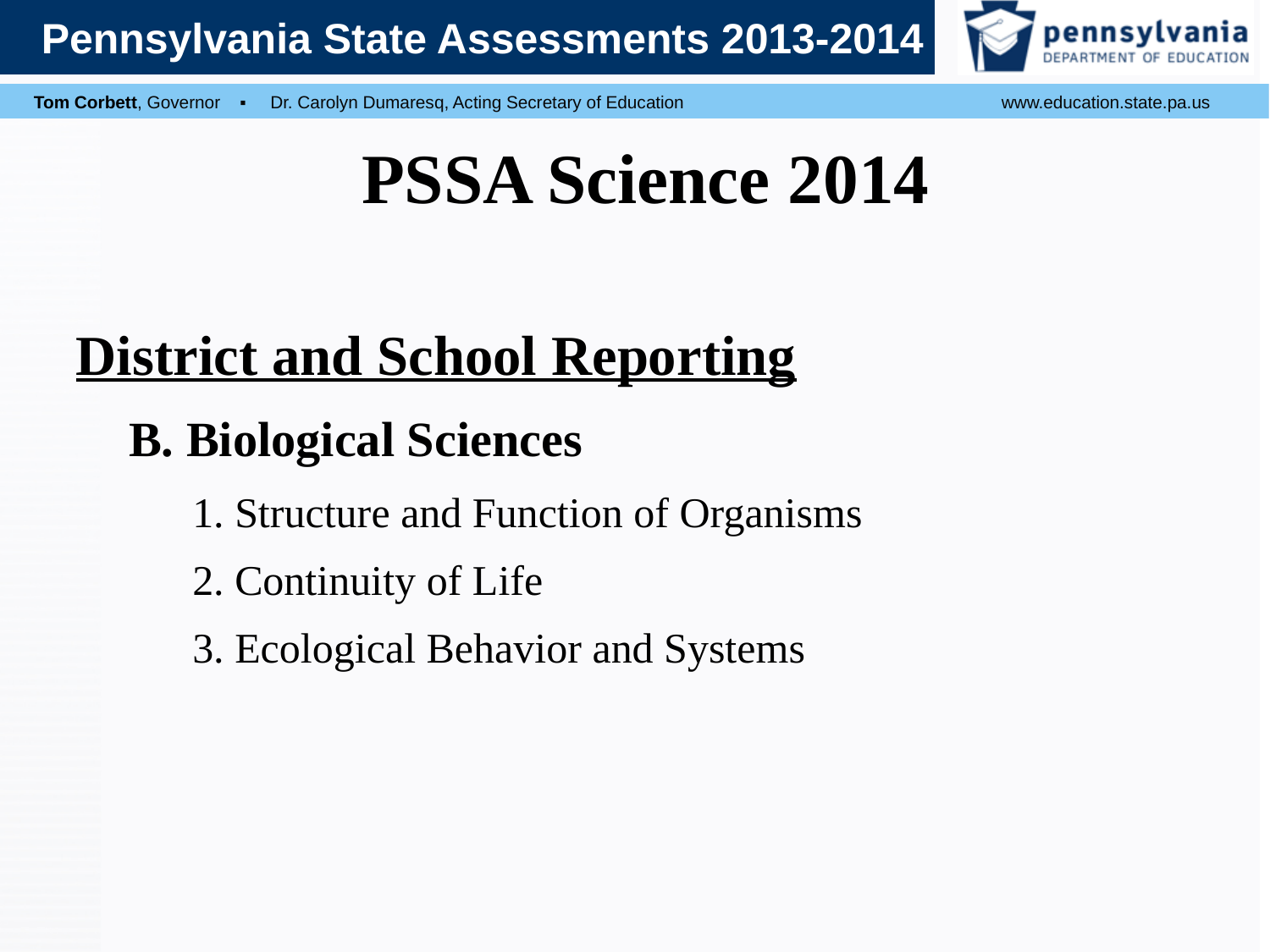

# PSSA Science 2014

District and School Reporting
     B. Biological Sciences
     1. Structure and Function of Organisms
     2. Continuity of Life
     3. Ecological Behavior and Systems